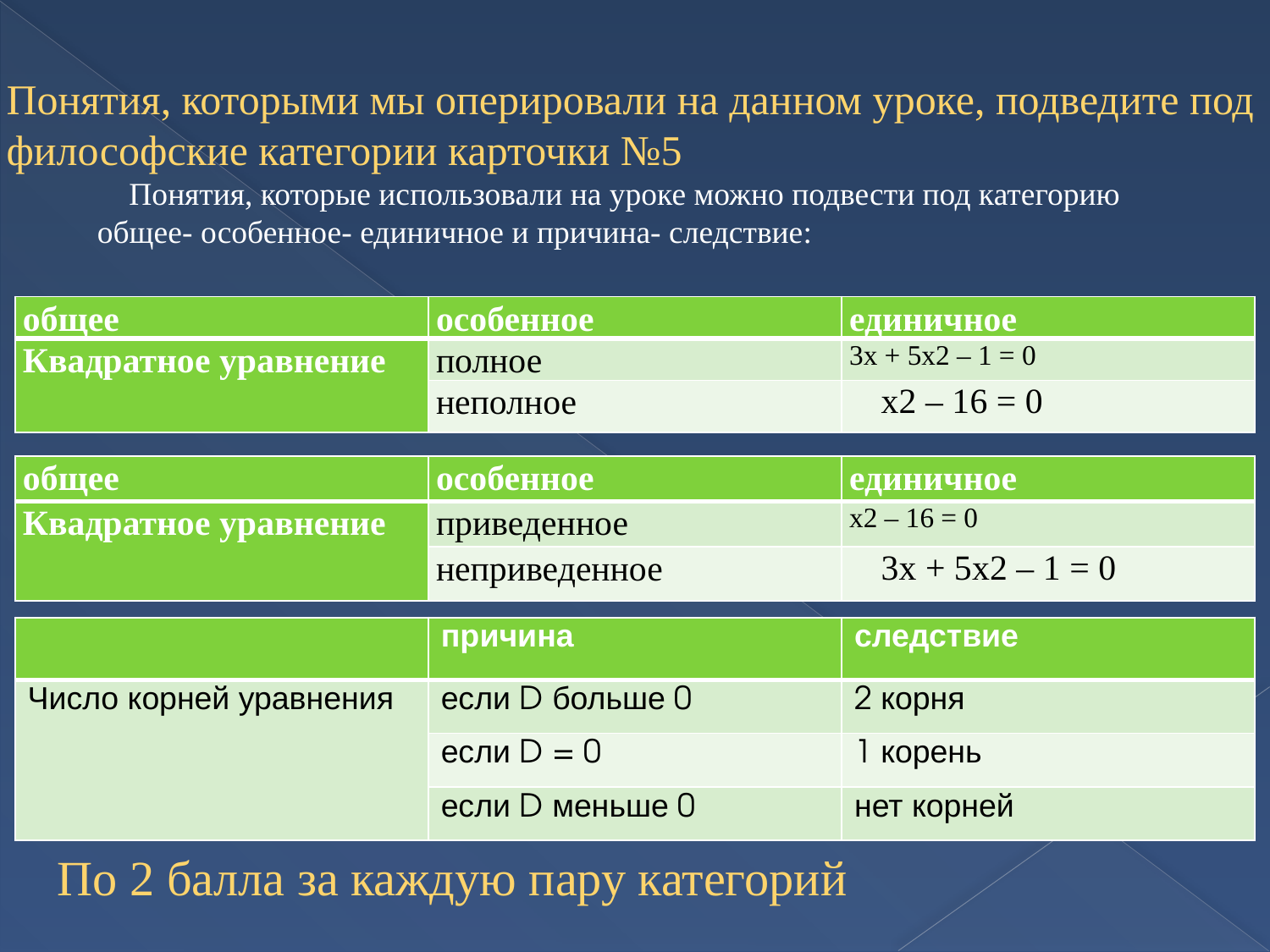

Понятия, которыми мы оперировали на данном уроке, подведите под философские категории карточки №5

Понятия, которые использовали на уроке можно подвести под категорию общее- особенное- единичное и причина- следствие:
| общее | особенное | единичное |
| --- | --- | --- |
| Квадратное уравнение | полное | 3x + 5x2 – 1 = 0 |
|  | неполное | x2 – 16 = 0 |
| общее | особенное | единичное |
| --- | --- | --- |
| Квадратное уравнение | приведенное | x2 – 16 = 0 |
|  | неприведенное | 3x + 5x2 – 1 = 0 |
|  | причина | следствие |
| --- | --- | --- |
| Число корней уравнения | если D больше 0 | 2 корня |
|  | если D = 0 | 1 корень |
|  | если D меньше 0 | нет корней |
По 2 балла за каждую пару категорий